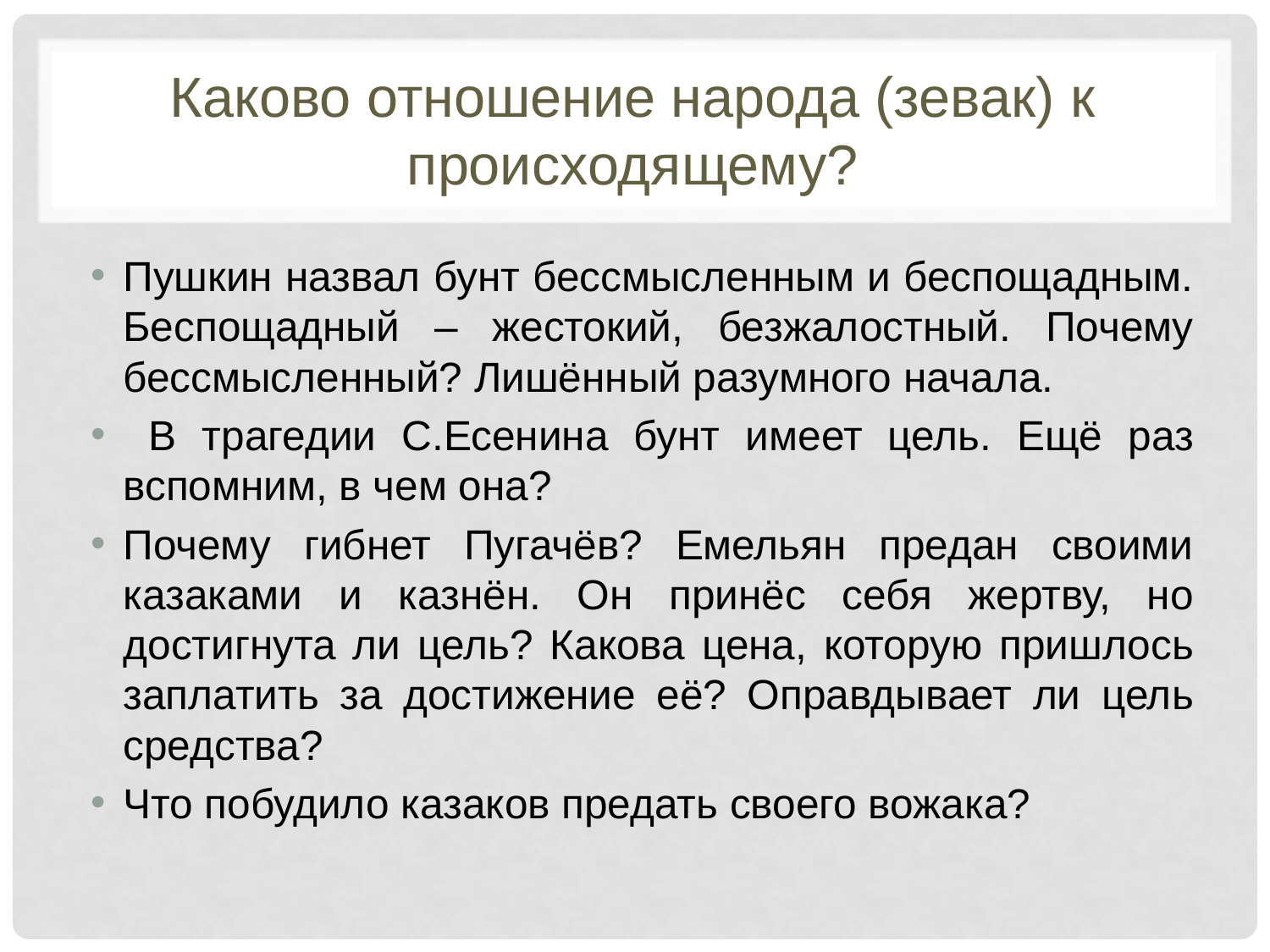

# Каково отношение народа (зевак) к происходящему?
Пушкин назвал бунт бессмысленным и беспощадным. Беспощадный – жестокий, безжалостный. Почему бессмысленный? Лишённый разумного начала.
 В трагедии С.Есенина бунт имеет цель. Ещё раз вспомним, в чем она?
Почему гибнет Пугачёв? Емельян предан своими казаками и казнён. Он принёс себя жертву, но достигнута ли цель? Какова цена, которую пришлось заплатить за достижение её? Оправдывает ли цель средства?
Что побудило казаков предать своего вожака?